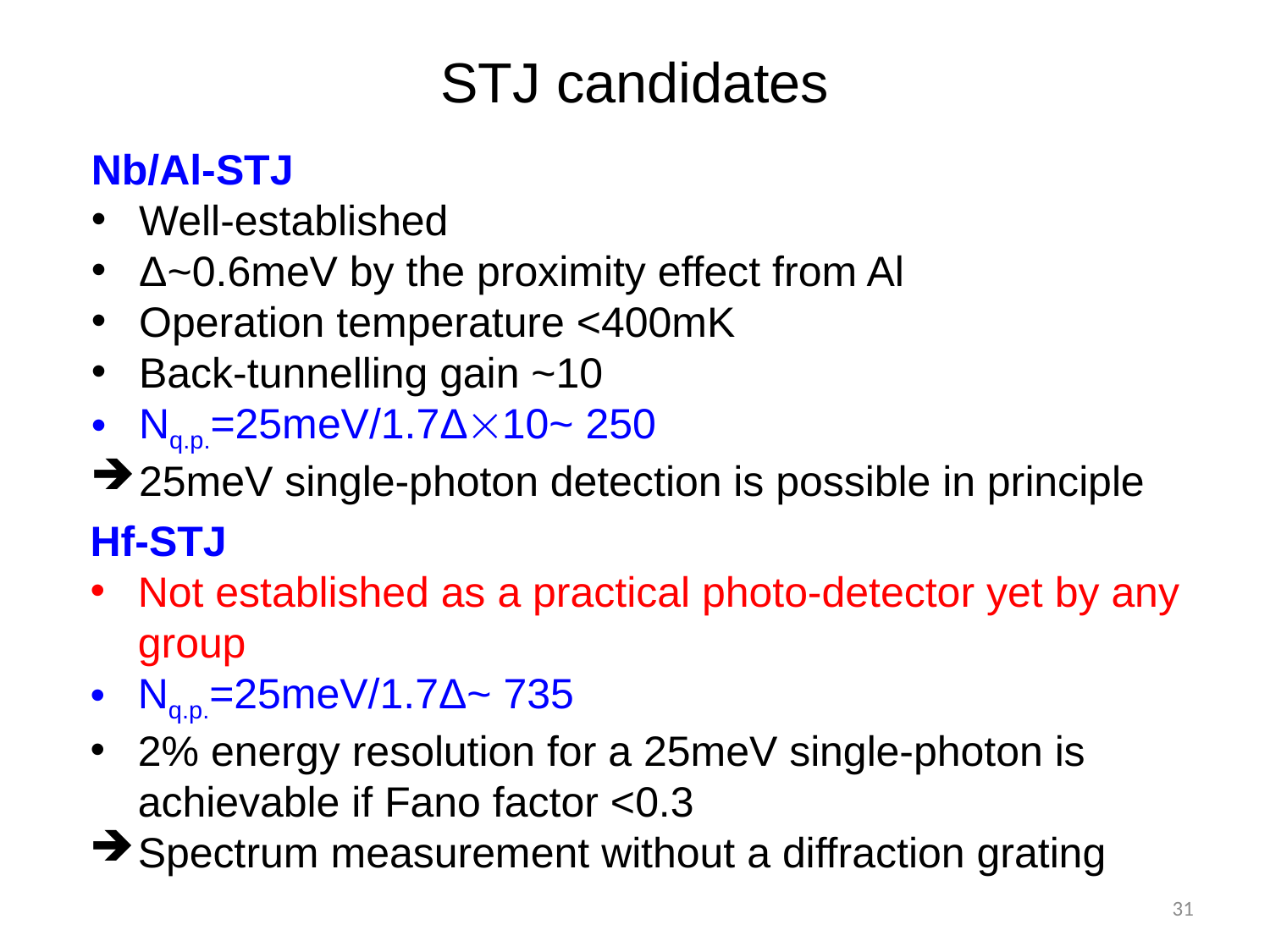

STJ candidates
Nb/Al-STJ
Well-established
Δ~0.6meV by the proximity effect from Al
Operation temperature <400mK
Back-tunnelling gain ~10
Nq.p.=25meV/1.7Δ×10~ 250
25meV single-photon detection is possible in principle
Hf-STJ
Not established as a practical photo-detector yet by any group
Nq.p.=25meV/1.7Δ~ 735
2% energy resolution for a 25meV single-photon is achievable if Fano factor <0.3
Spectrum measurement without a diffraction grating
31